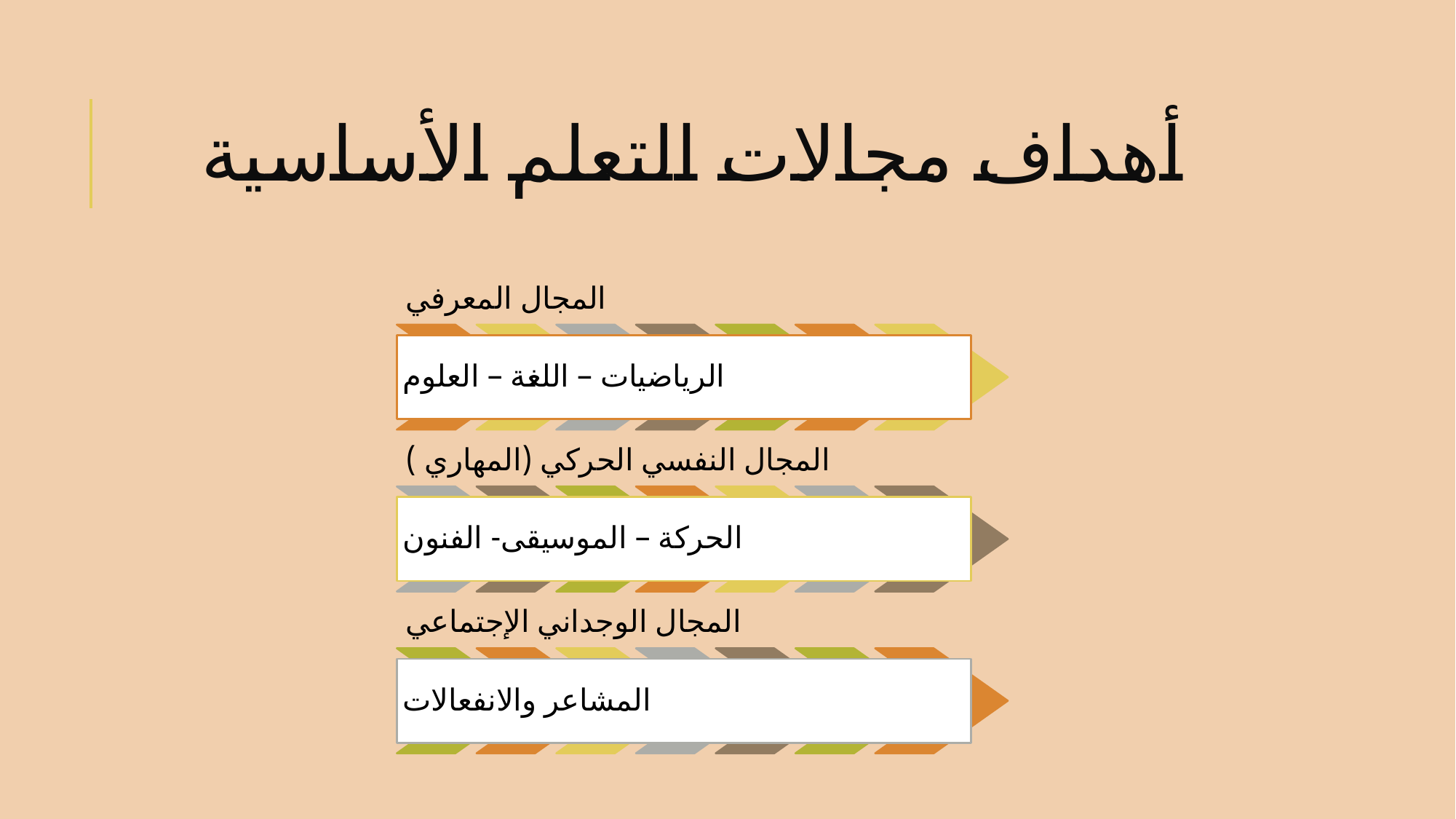

# أهداف مجالات التعلم الأساسية
المجال المعرفي
الرياضيات – اللغة – العلوم
المجال النفسي الحركي (المهاري )
الحركة – الموسيقى- الفنون
المجال الوجداني الإجتماعي
المشاعر والانفعالات